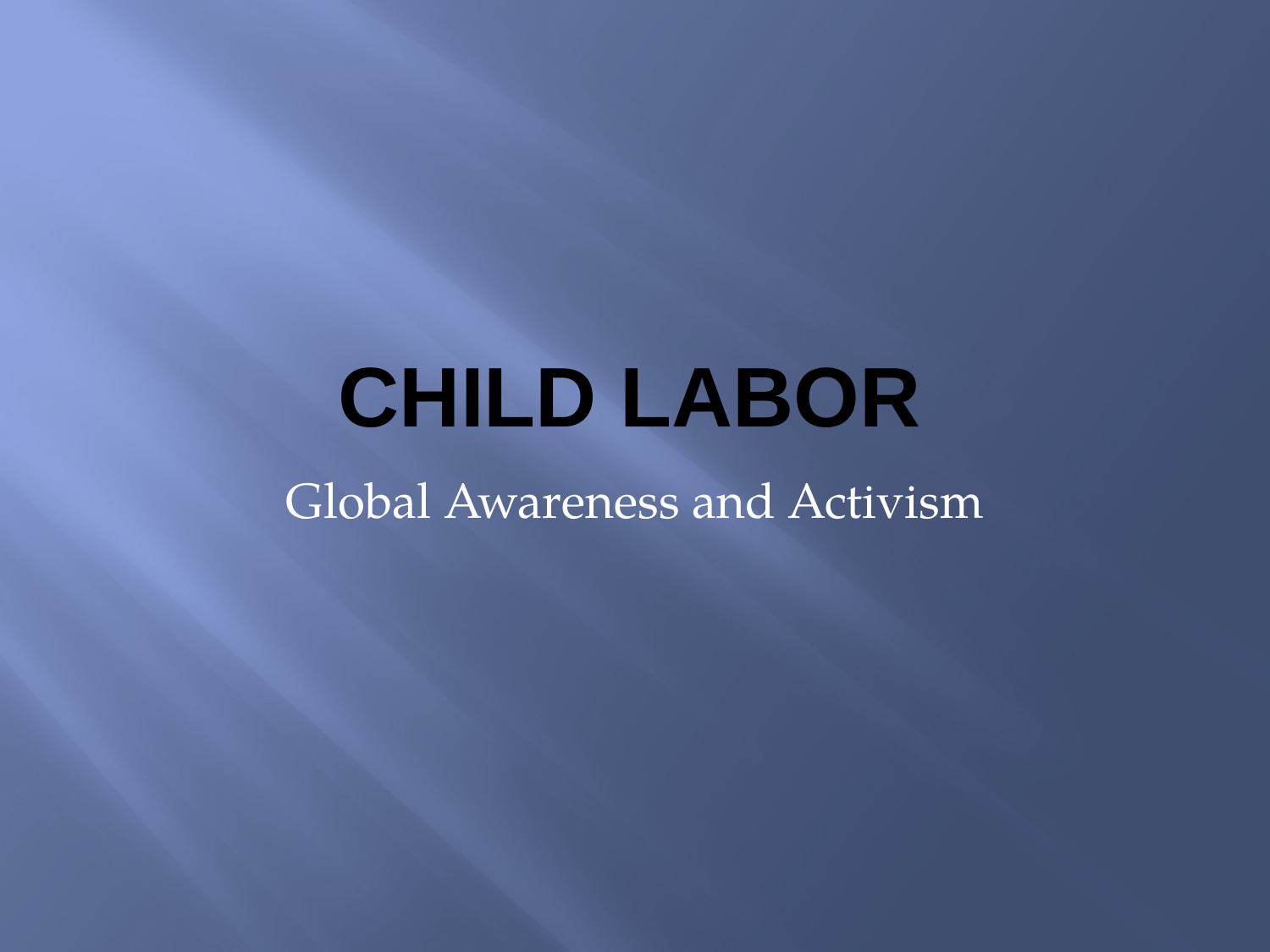

# Child Labor
Global Awareness and Activism